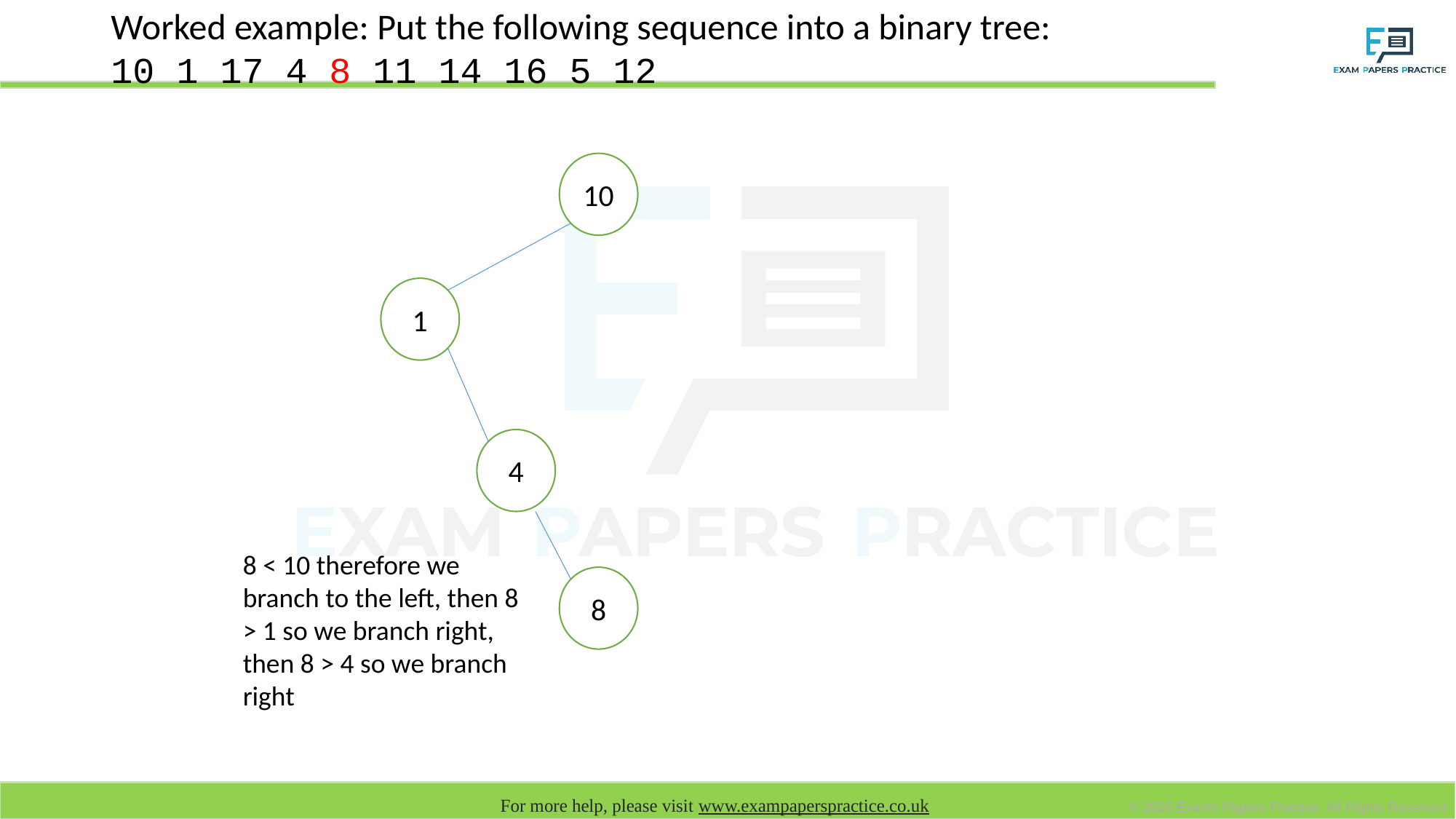

# Worked example: Put the following sequence into a binary tree: 10 1 17 4 8 11 14 16 5 12
10
1
4
8 < 10 therefore we branch to the left, then 8 > 1 so we branch right, then 8 > 4 so we branch right
8